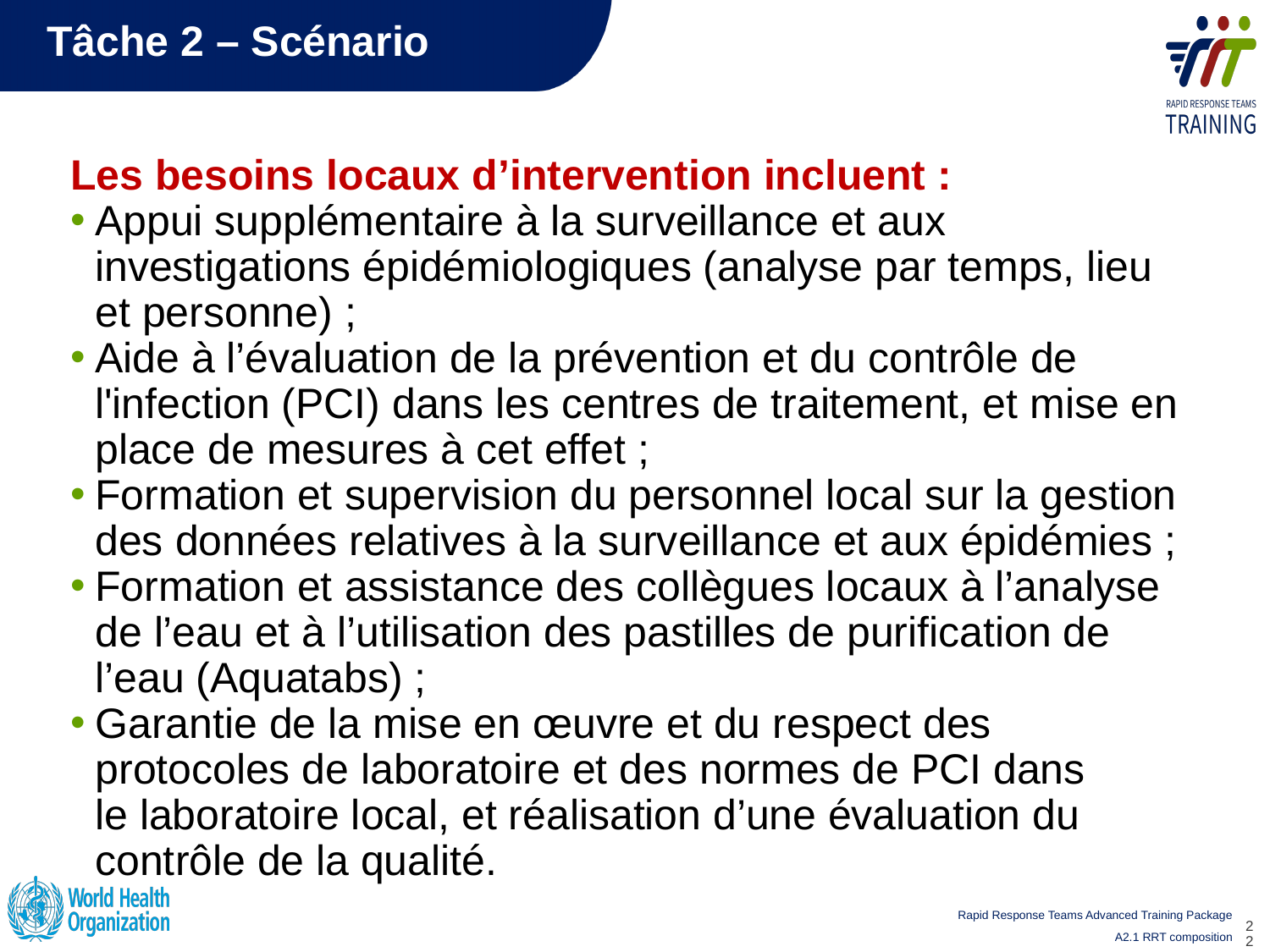

# Tâche 2 – Scénario
Les besoins locaux d’intervention incluent :
Appui supplémentaire à la surveillance et aux investigations épidémiologiques (analyse par temps, lieu et personne) ;
Aide à l’évaluation de la prévention et du contrôle de l'infection (PCI) dans les centres de traitement, et mise en place de mesures à cet effet ;
Formation et supervision du personnel local sur la gestion des données relatives à la surveillance et aux épidémies ;
Formation et assistance des collègues locaux à l’analyse de l’eau et à l’utilisation des pastilles de purification de l’eau (Aquatabs) ;
Garantie de la mise en œuvre et du respect des protocoles de laboratoire et des normes de PCI dans le laboratoire local, et réalisation d’une évaluation du contrôle de la qualité.
22